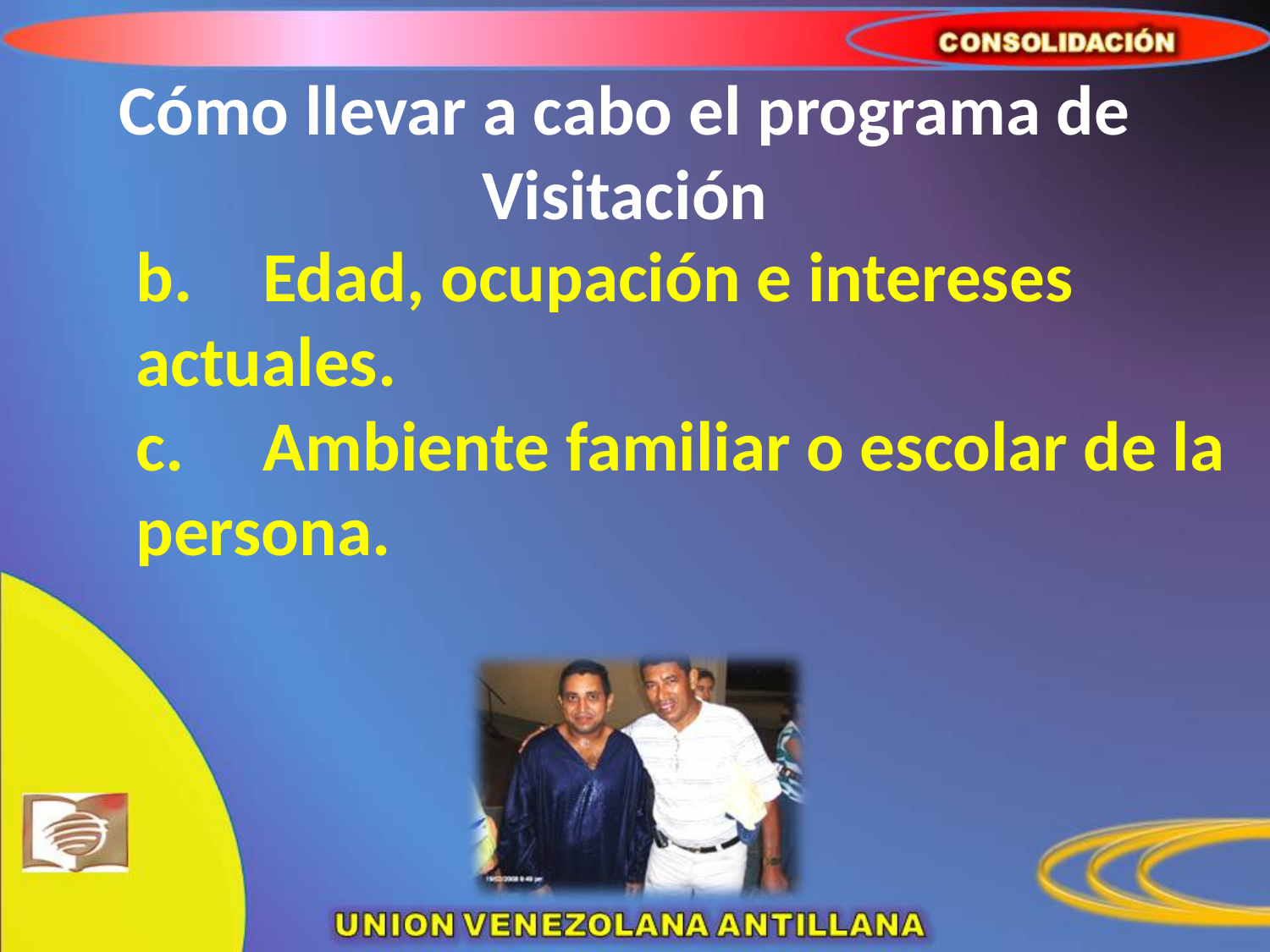

# Cómo llevar a cabo el programa de Visitación
	b.	Edad, ocupación e intereses actuales.
c.	Ambiente familiar o escolar de la persona.